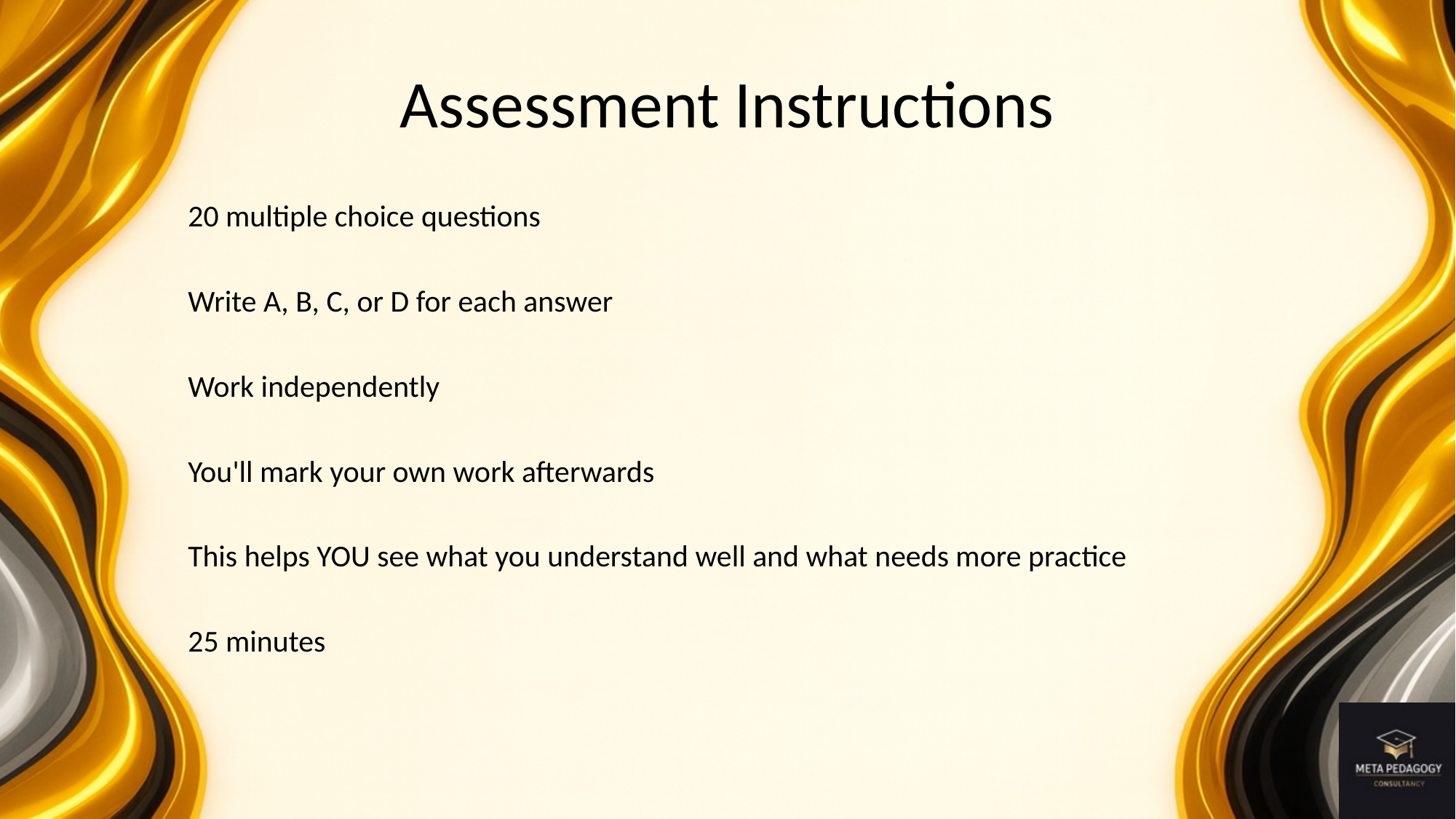

# Assessment Instructions
20 multiple choice questions

Write A, B, C, or D for each answer

Work independently

You'll mark your own work afterwards

This helps YOU see what you understand well and what needs more practice

25 minutes